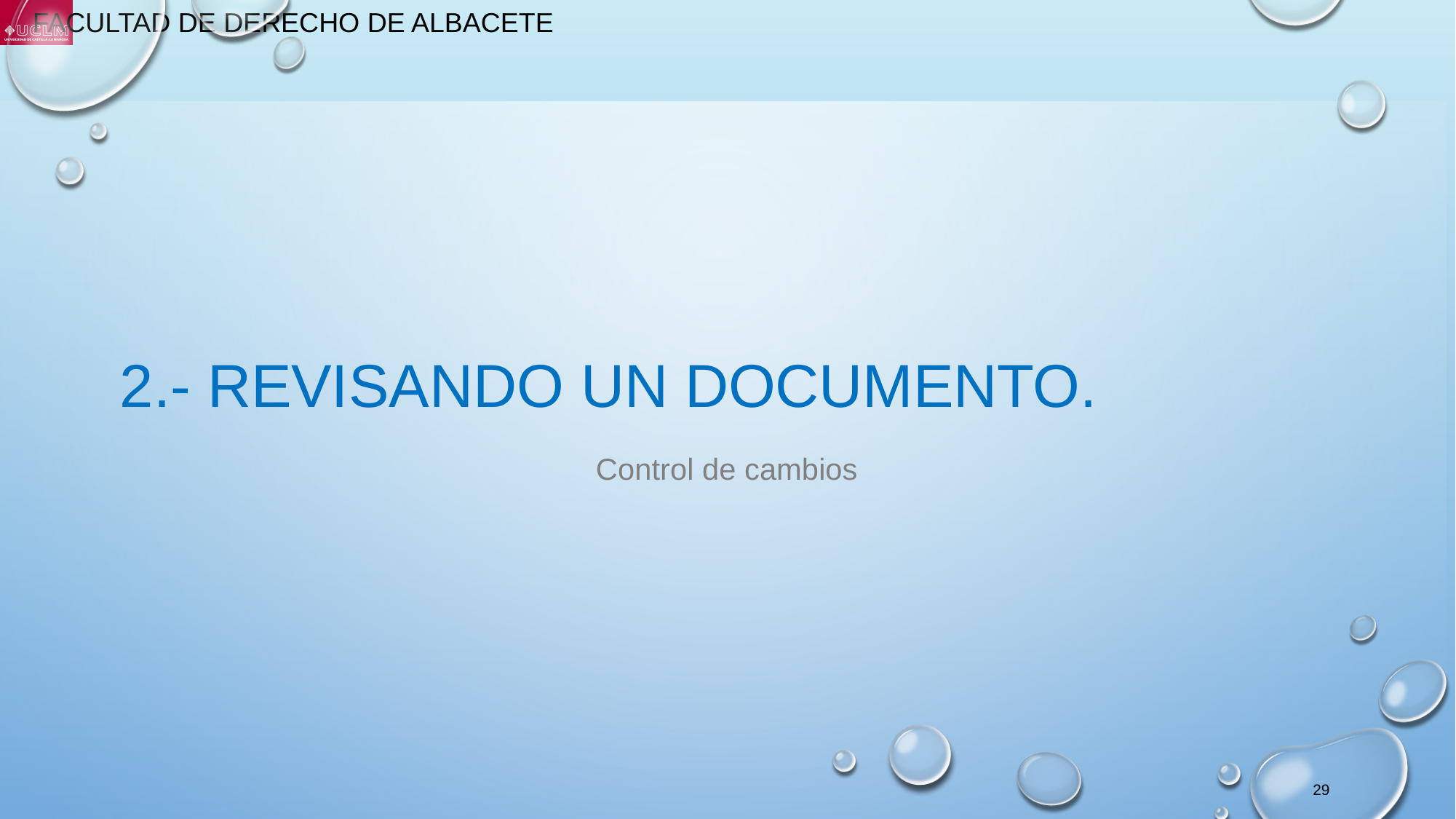

# 2.- Revisando un documento.
Control de cambios
29